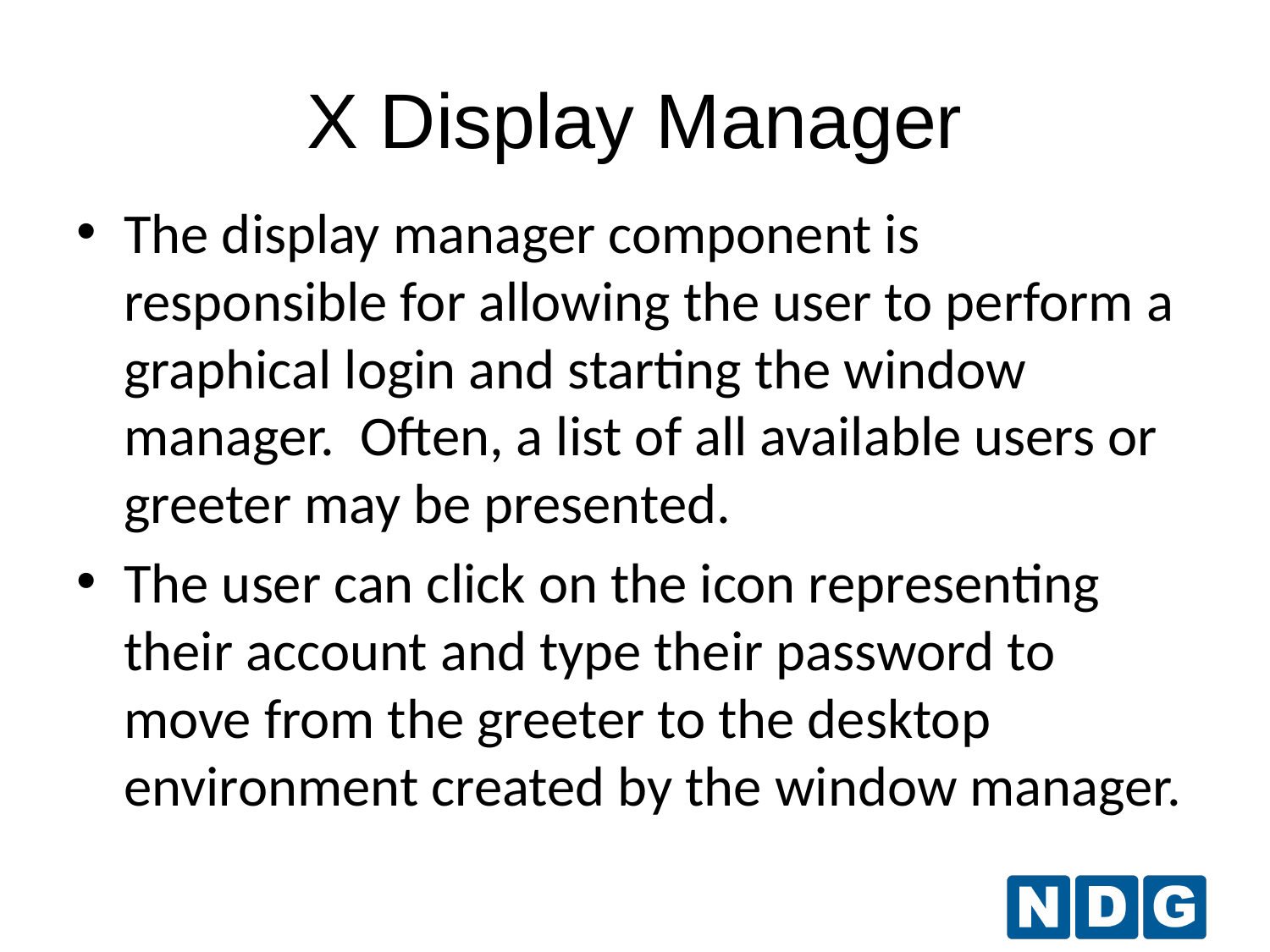

X Display Manager
The display manager component is responsible for allowing the user to perform a graphical login and starting the window manager.  Often, a list of all available users or greeter may be presented.
The user can click on the icon representing their account and type their password to move from the greeter to the desktop environment created by the window manager.